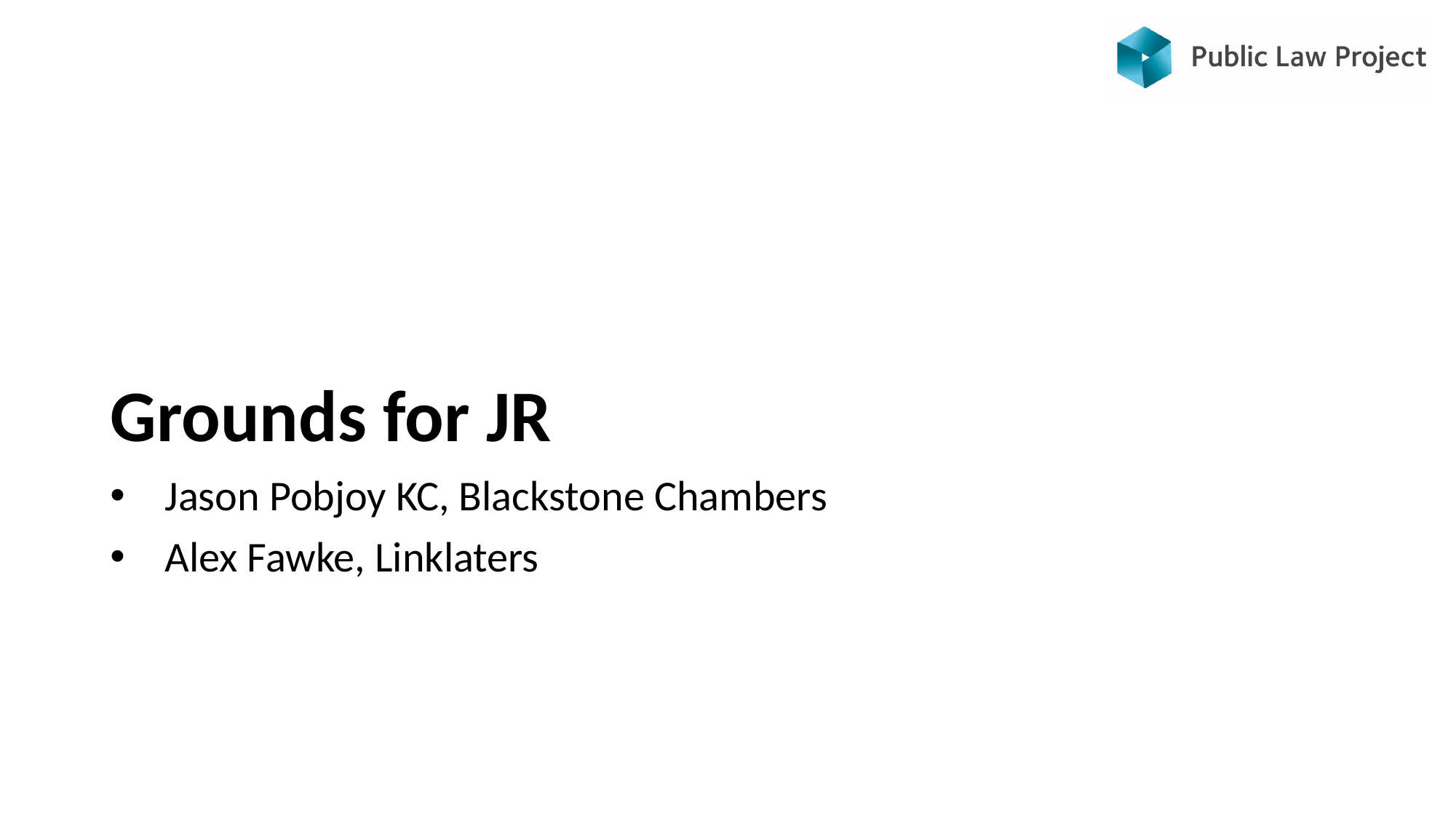

# Grounds for JR
Jason Pobjoy KC, Blackstone Chambers
Alex Fawke, Linklaters